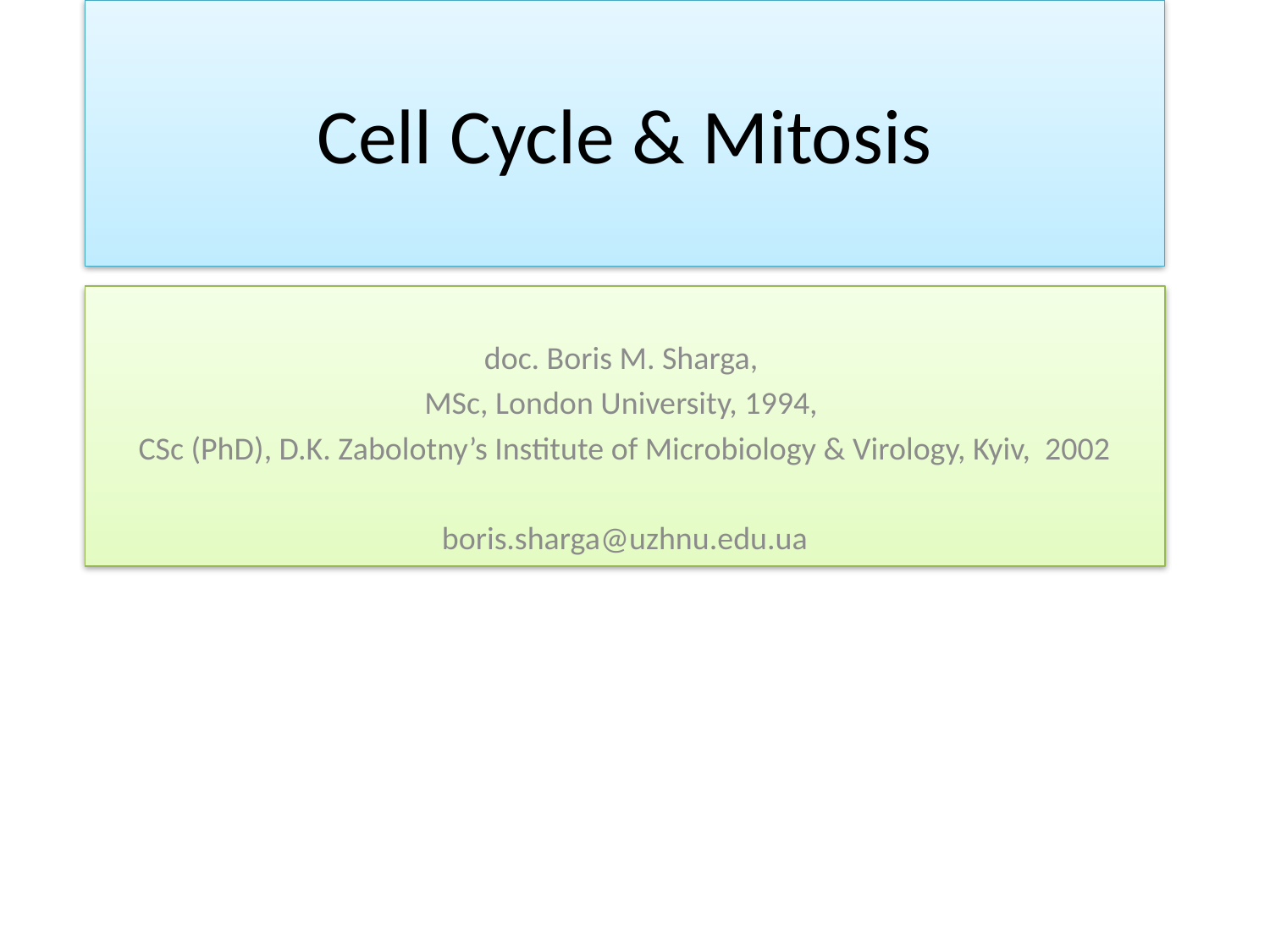

# Cell Cycle & Mitosis

doc. Boris M. Sharga,
MSc, London University, 1994,
CSc (PhD), D.K. Zabolotny’s Institute of Microbiology & Virology, Kyiv,  2002

boris.sharga@uzhnu.edu.ua